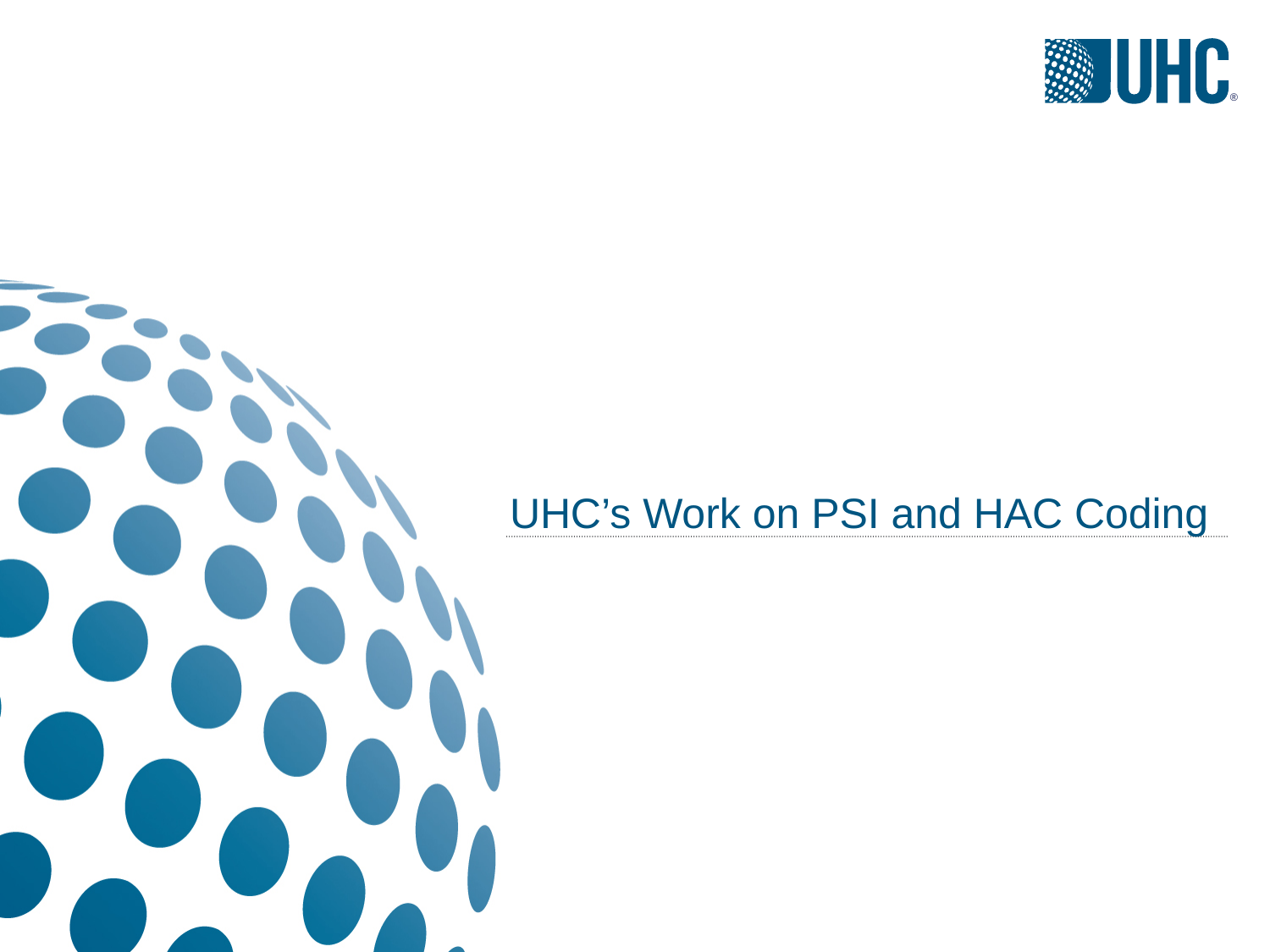

# PSI and HAC UHC’s Work on PSI and HAC Coding